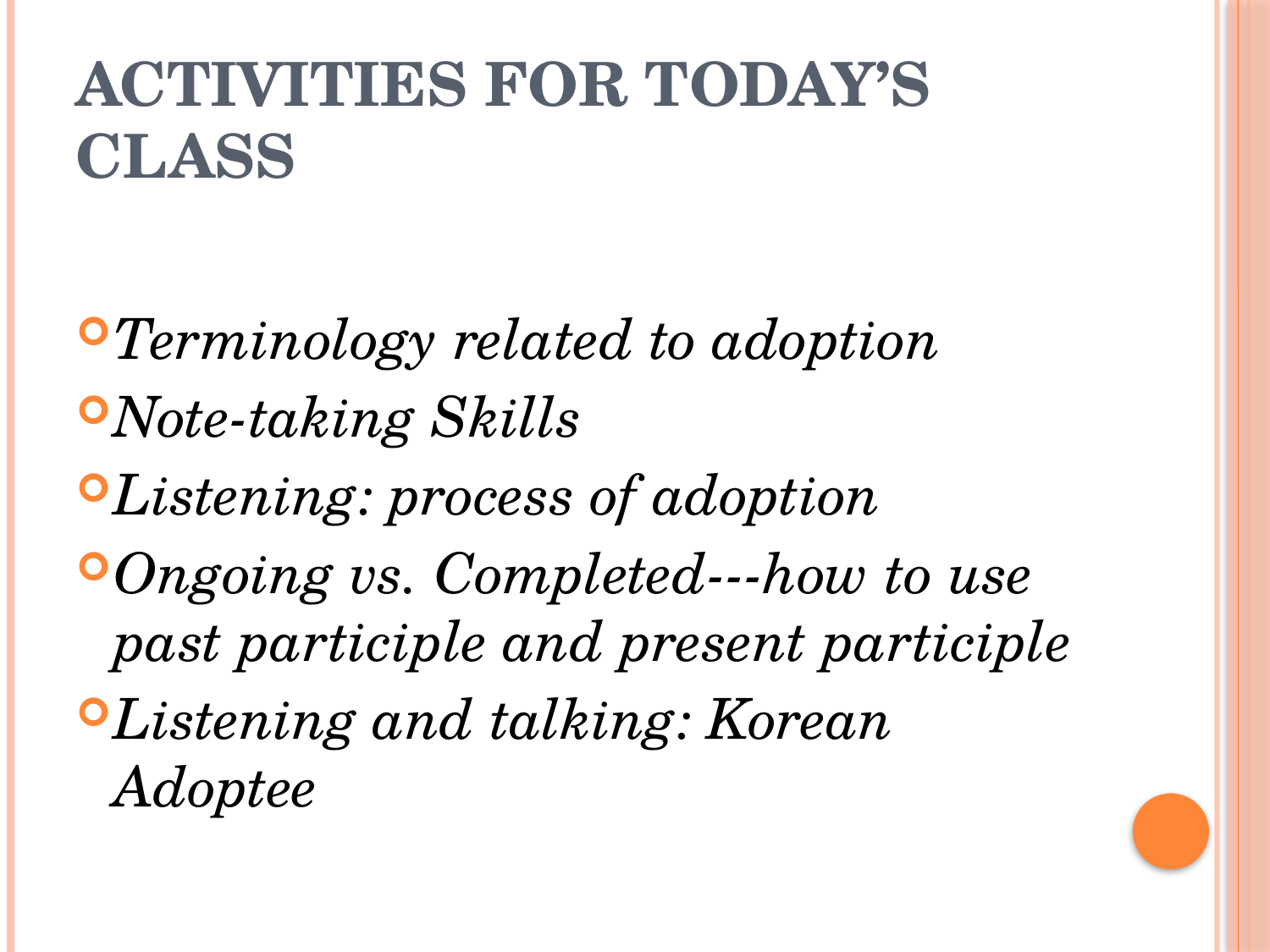

# Activities for today’s class
Terminology related to adoption
Note-taking Skills
Listening: process of adoption
Ongoing vs. Completed---how to use past participle and present participle
Listening and talking: Korean Adoptee